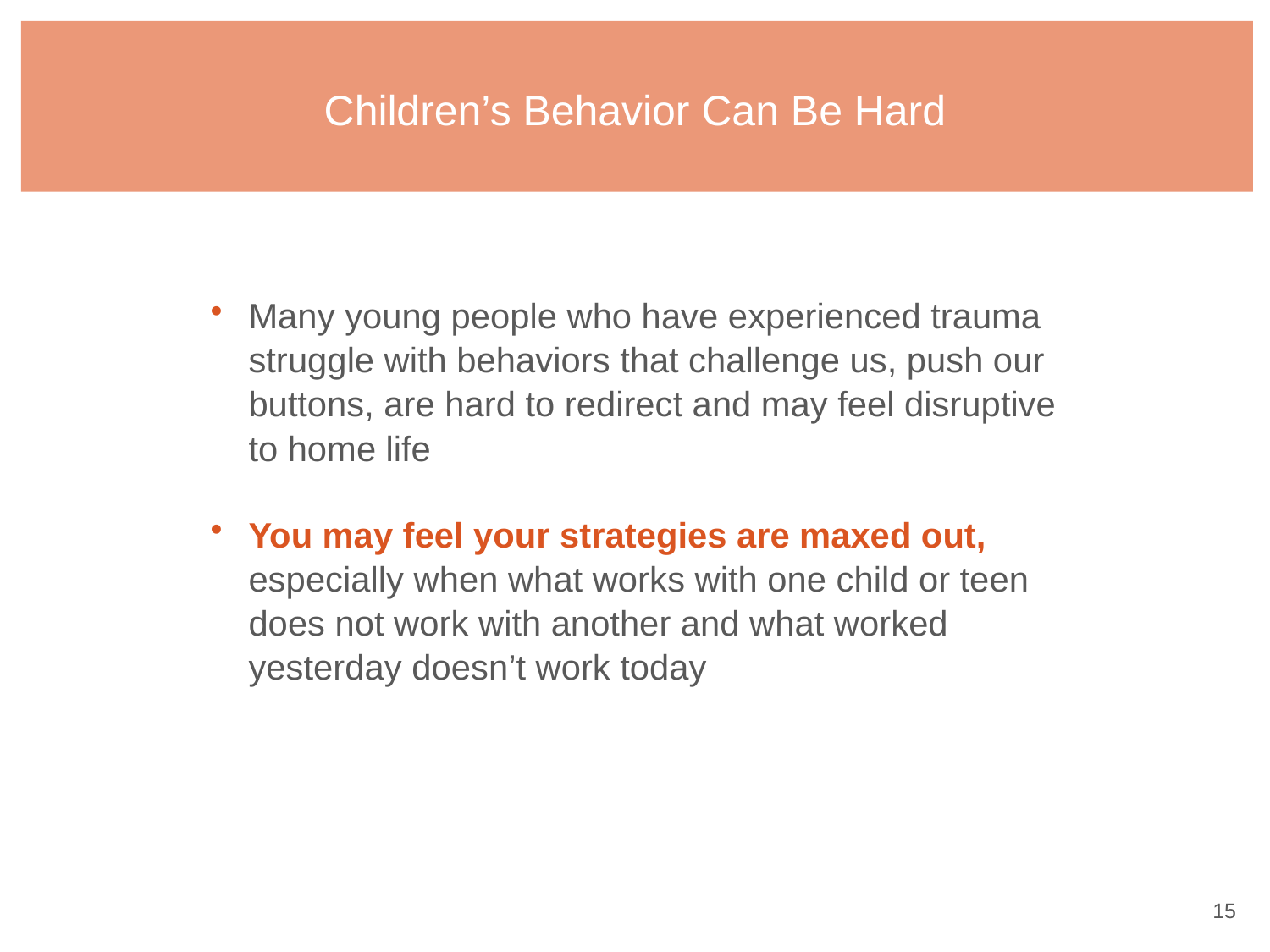

# Children’s Behavior Can Be Hard
Many young people who have experienced trauma struggle with behaviors that challenge us, push our buttons, are hard to redirect and may feel disruptive to home life
You may feel your strategies are maxed out, especially when what works with one child or teen does not work with another and what worked yesterday doesn’t work today
15